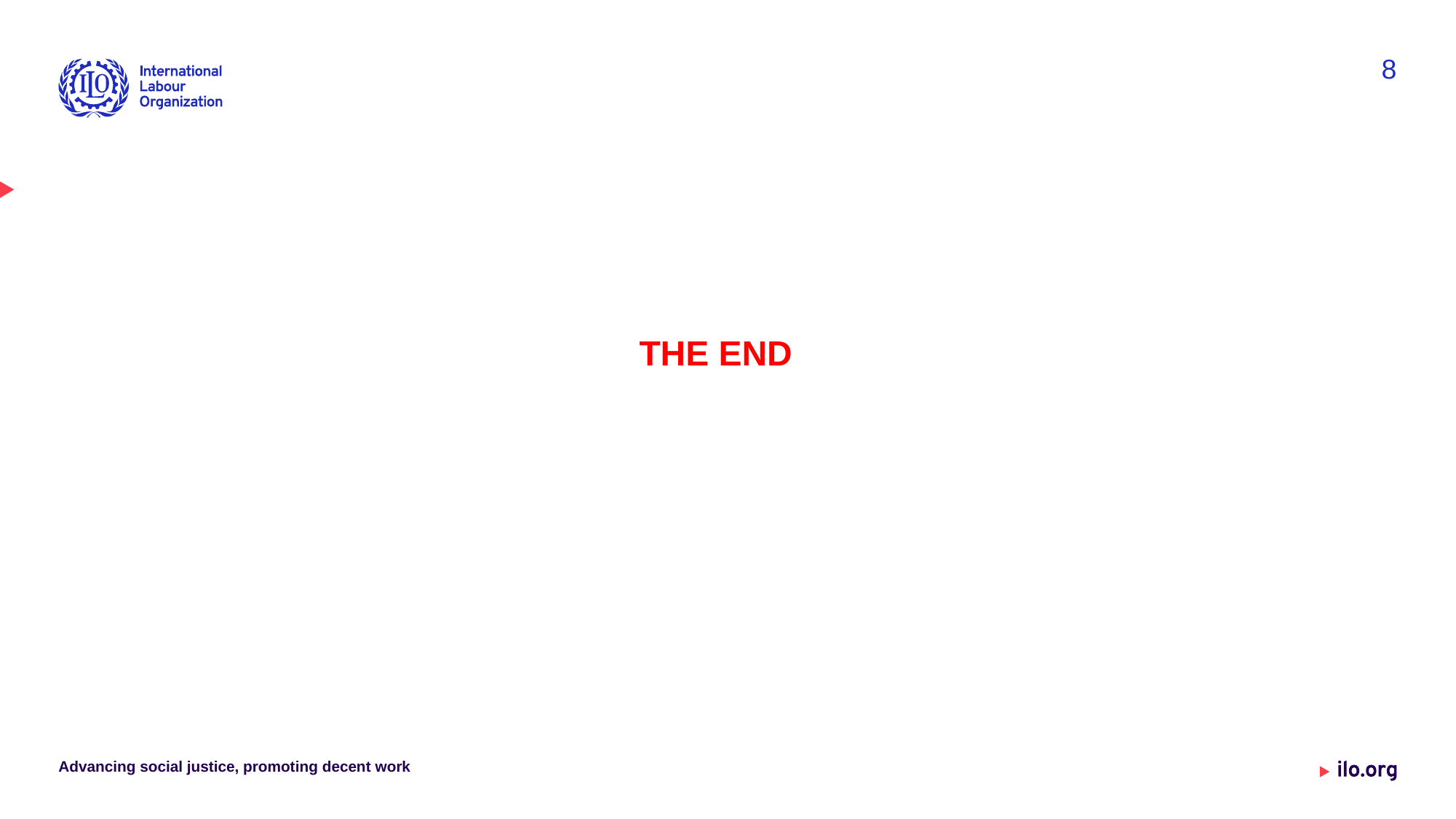

8

THE END
Advancing social justice, promoting decent work
Date: Monday / 01 / October / 2019